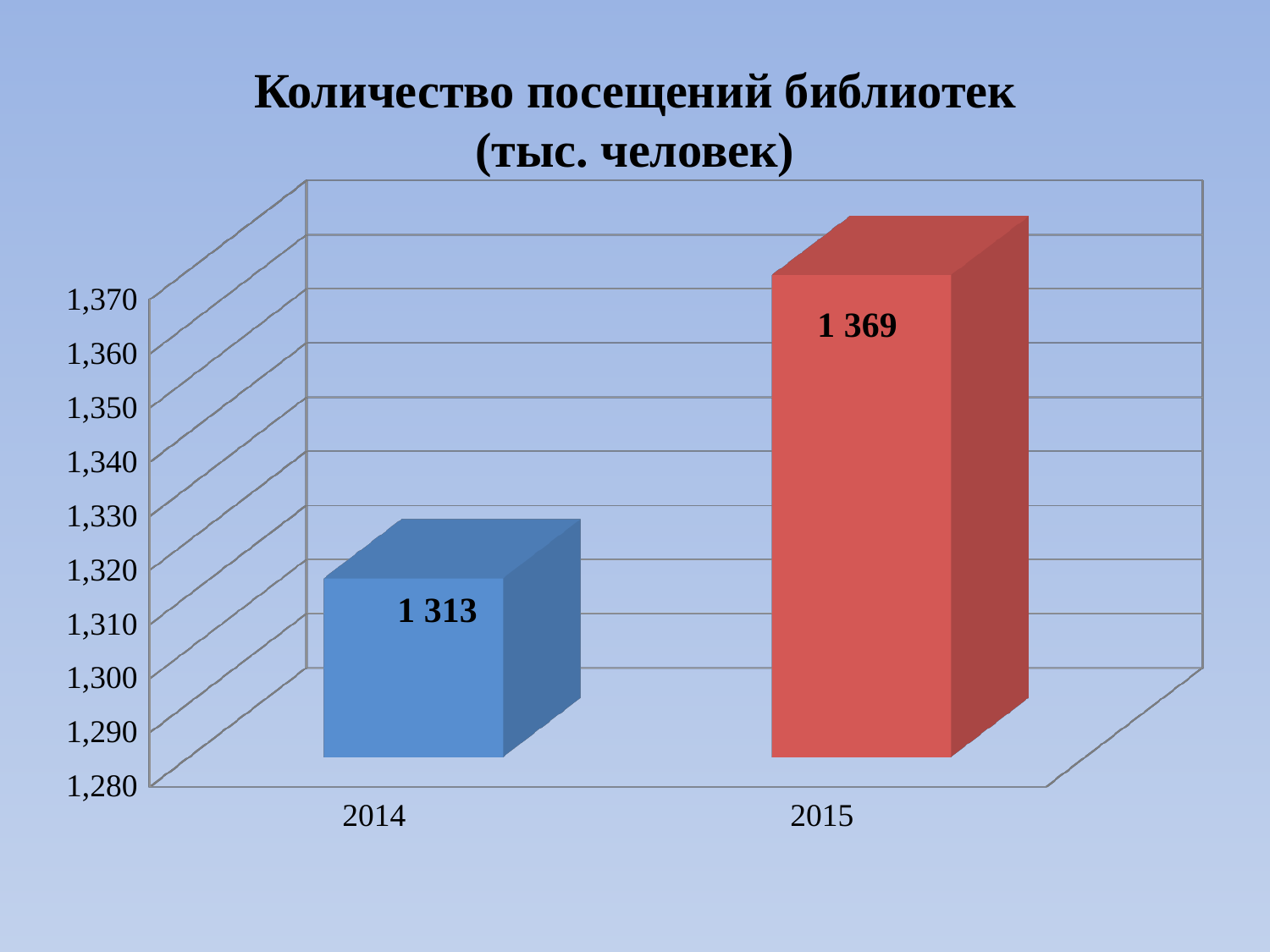

# Количество посещений библиотек (тыс. человек)

[unsupported chart]

1 369
1 313